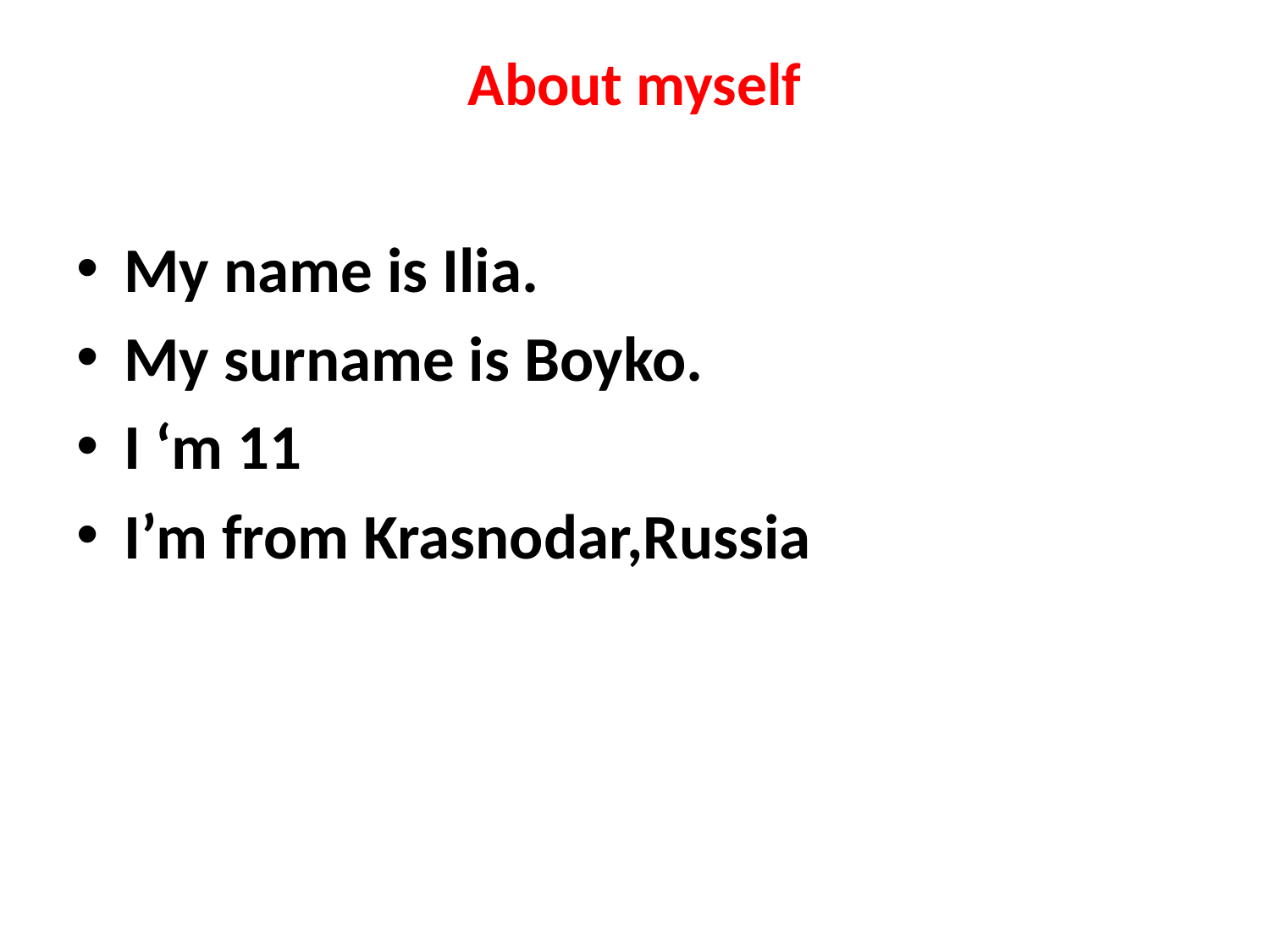

# About myself
My name is Ilia.
My surname is Boyko.
I ‘m 11
I’m from Krasnodar,Russia